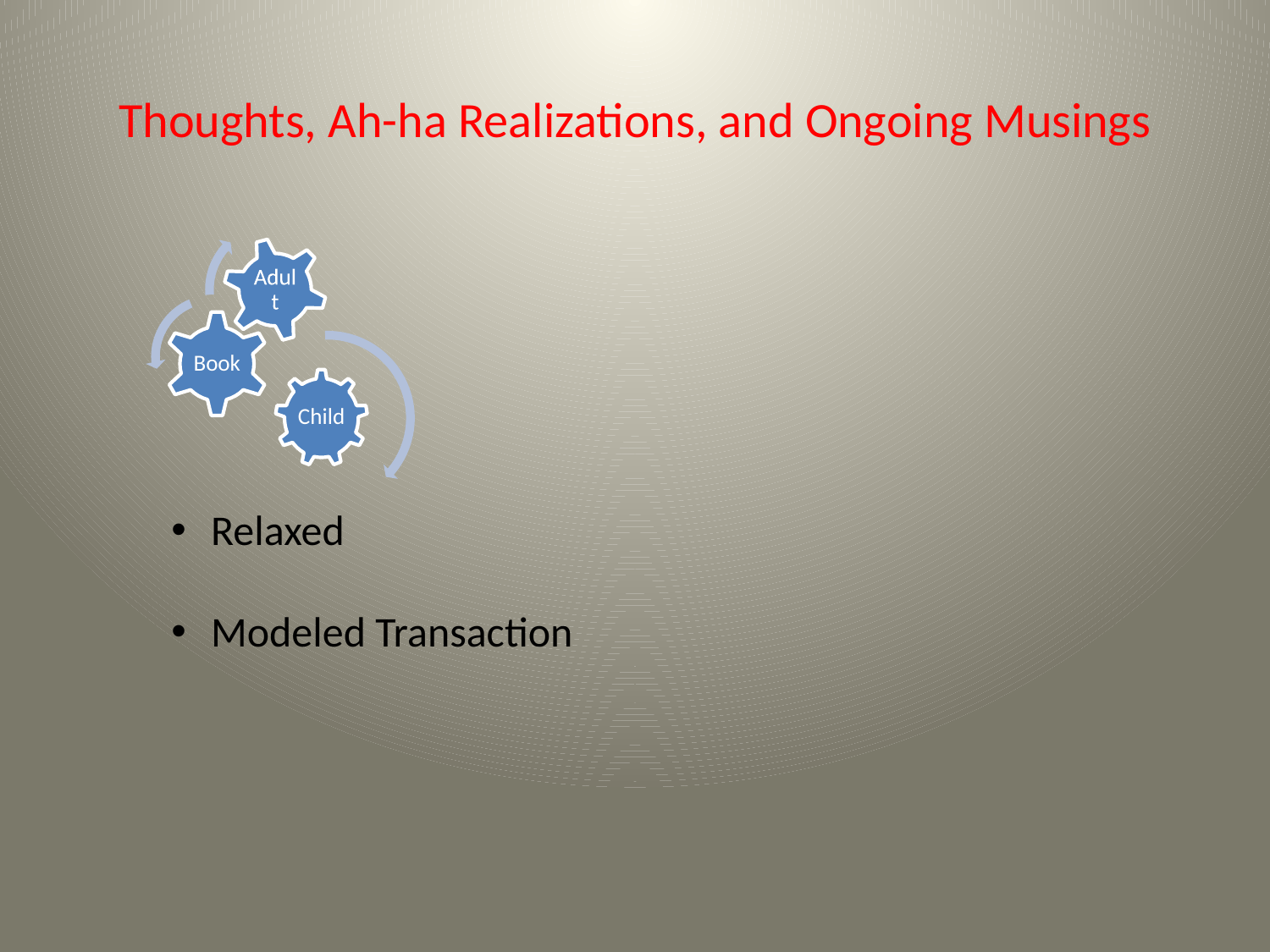

# Thoughts, Ah-ha Realizations, and Ongoing Musings
Child
Book
Adult
Relaxed

Modeled Transaction